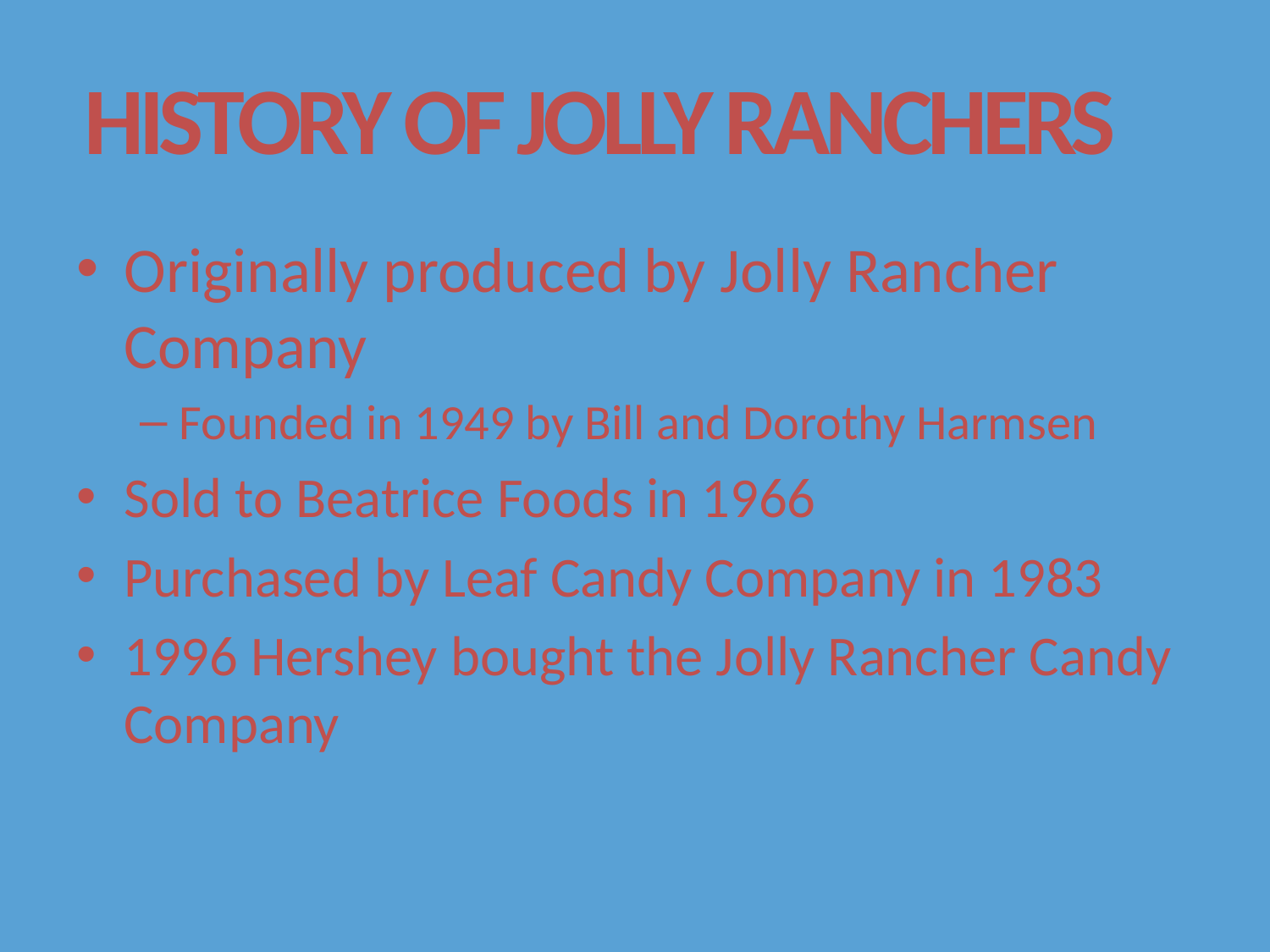

HISTORY OF JOLLY RANCHERS
Originally produced by Jolly Rancher Company
Founded in 1949 by Bill and Dorothy Harmsen
Sold to Beatrice Foods in 1966
Purchased by Leaf Candy Company in 1983
1996 Hershey bought the Jolly Rancher Candy Company